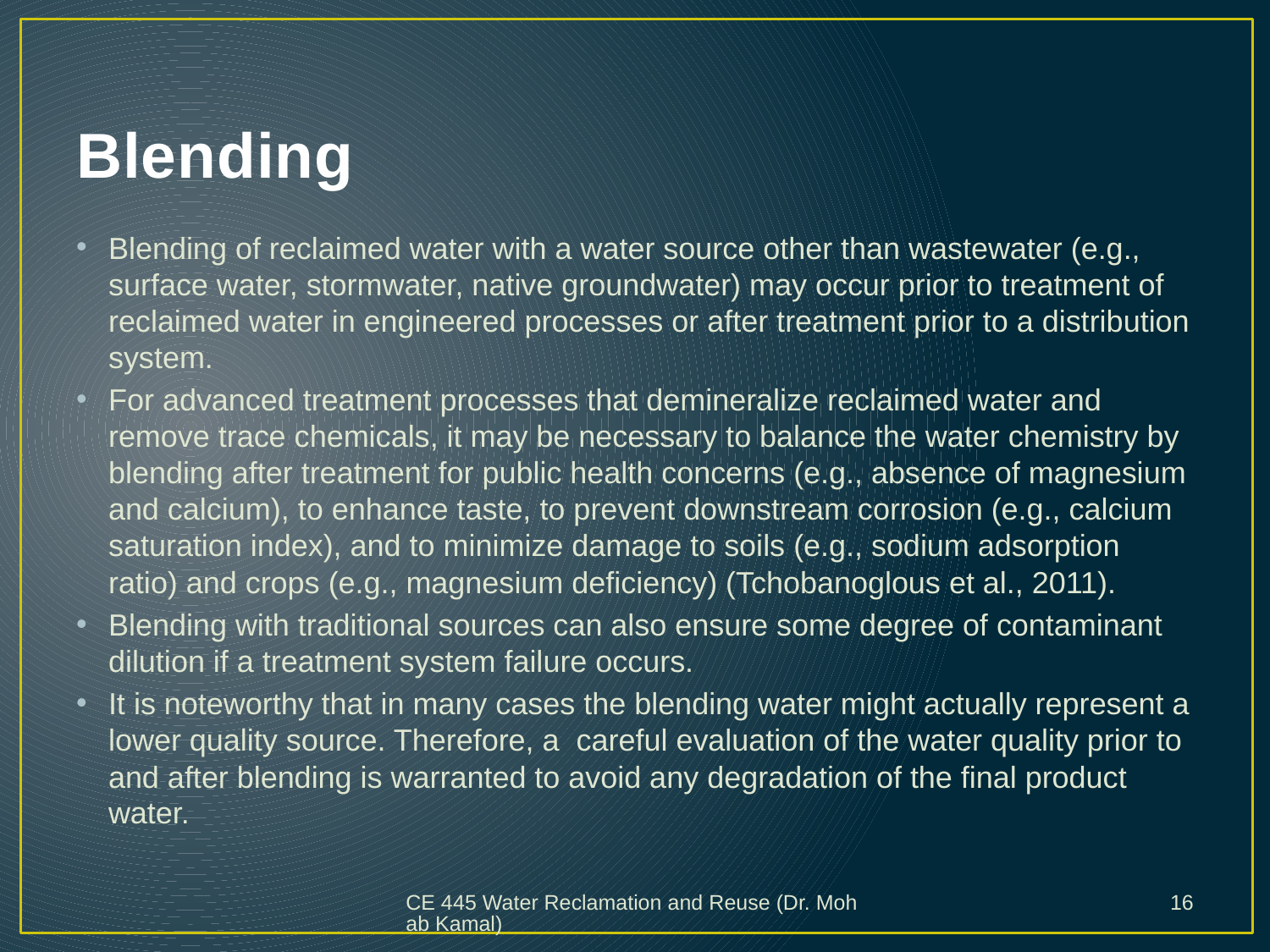

# Blending
Blending of reclaimed water with a water source other than wastewater (e.g., surface water, stormwater, native groundwater) may occur prior to treatment of reclaimed water in engineered processes or after treatment prior to a distribution system.
For advanced treatment processes that demineralize reclaimed water and remove trace chemicals, it may be necessary to balance the water chemistry by blending after treatment for public health concerns (e.g., absence of magnesium and calcium), to enhance taste, to prevent downstream corrosion (e.g., calcium saturation index), and to minimize damage to soils (e.g., sodium adsorption ratio) and crops (e.g., magnesium deficiency) (Tchobanoglous et al., 2011).
Blending with traditional sources can also ensure some degree of contaminant dilution if a treatment system failure occurs.
It is noteworthy that in many cases the blending water might actually represent a lower quality source. Therefore, a  careful evaluation of the water quality prior to and after blending is warranted to avoid any degradation of the final product water.
CE 445 Water Reclamation and Reuse (Dr. Mohab Kamal)
16